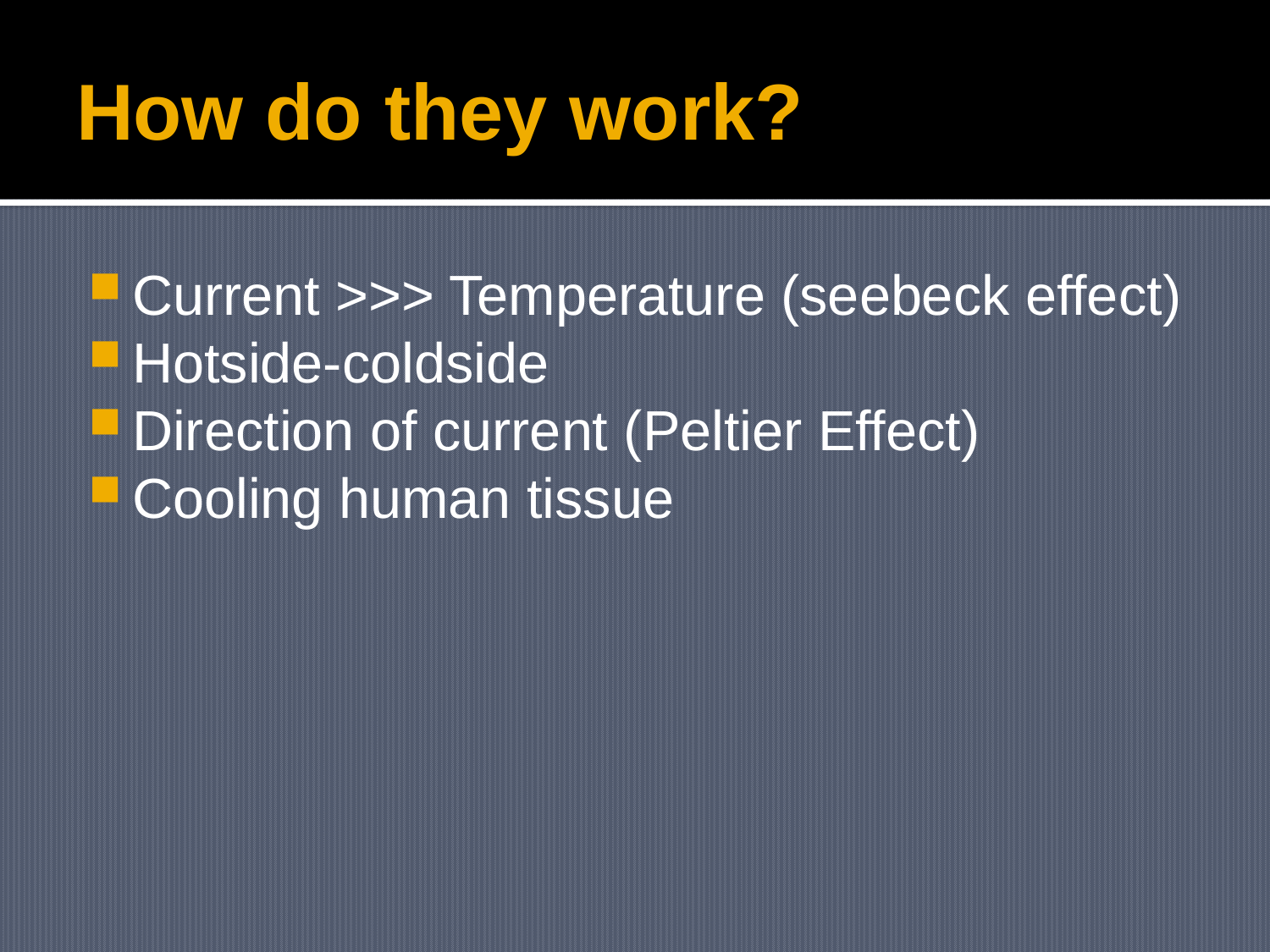

# How do they work?
Current >>> Temperature (seebeck effect)
Hotside-coldside
Direction of current (Peltier Effect)
Cooling human tissue